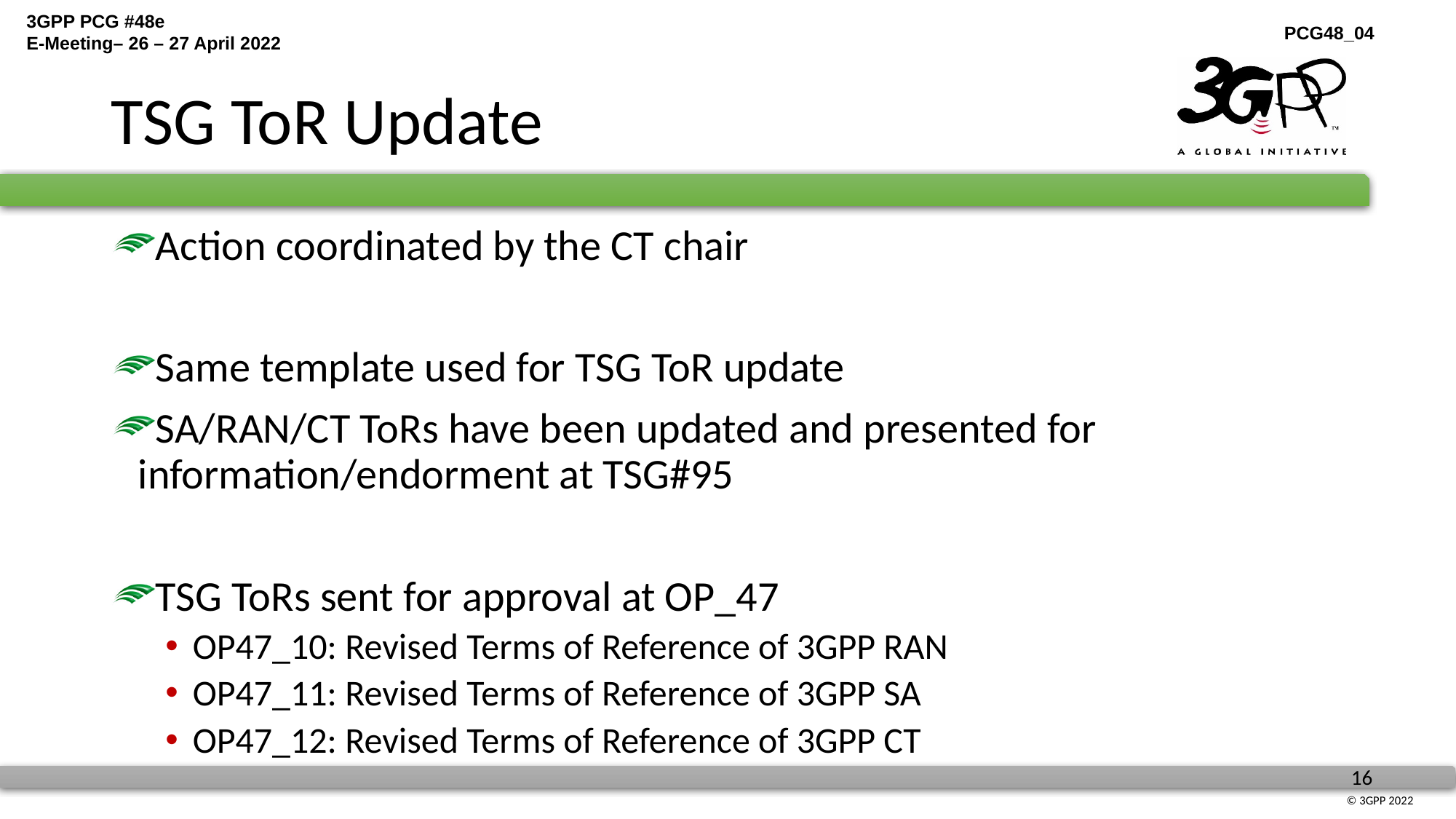

# TSG ToR Update
Action coordinated by the CT chair

Same template used for TSG ToR update
SA/RAN/CT ToRs have been updated and presented for information/endorment at TSG#95

TSG ToRs sent for approval at OP_47
OP47_10: Revised Terms of Reference of 3GPP RAN
OP47_11: Revised Terms of Reference of 3GPP SA
OP47_12: Revised Terms of Reference of 3GPP CT